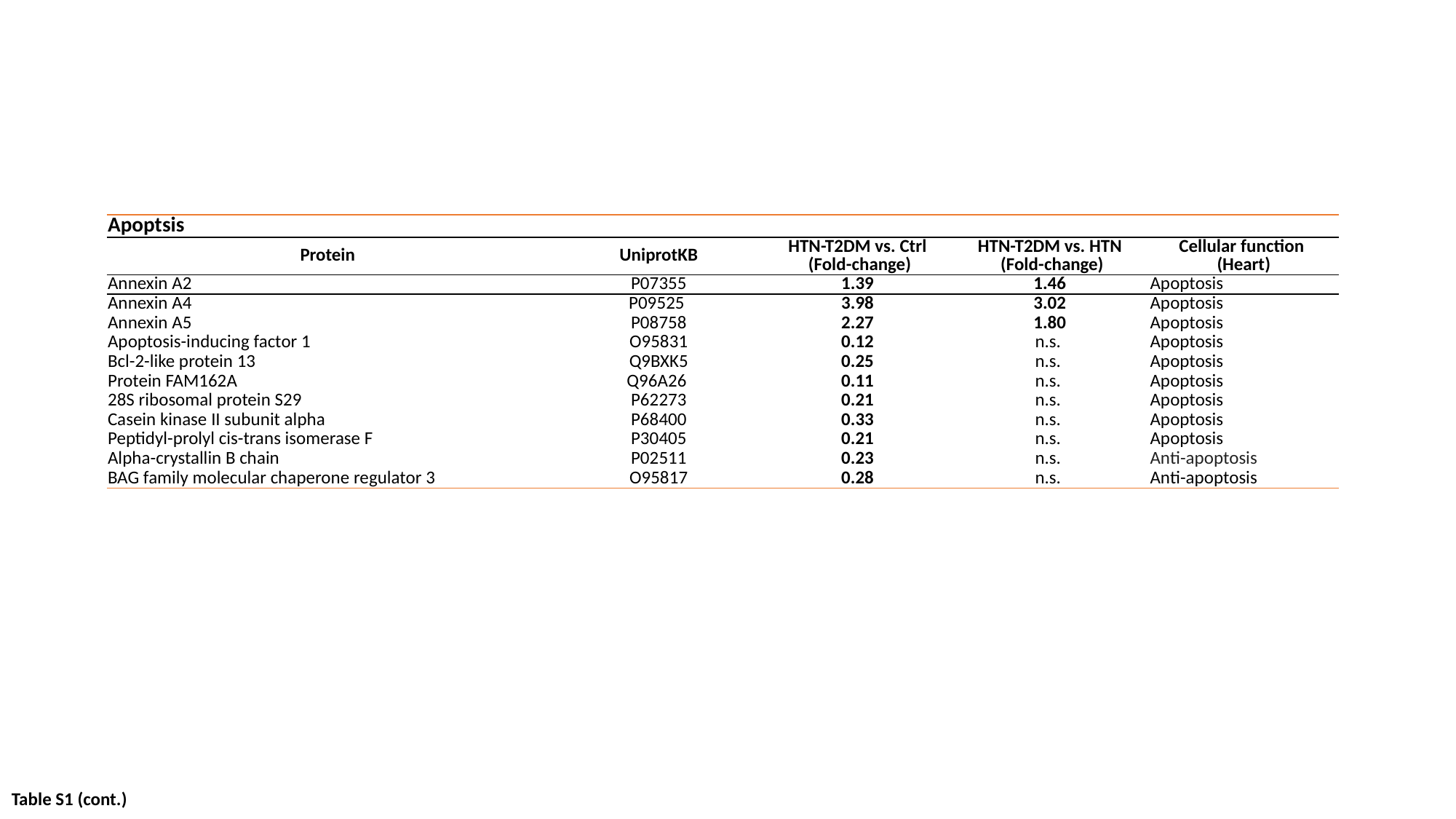

| Apoptsis |  |  |  |  |
| --- | --- | --- | --- | --- |
| Protein | UniprotKB | HTN-T2DM vs. Ctrl (Fold-change) | HTN-T2DM vs. HTN (Fold-change) | Cellular function (Heart) |
| Annexin A2 | P07355 | 1.39 | 1.46 | Apoptosis |
| Annexin A4 | P09525 | 3.98 | 3.02 | Apoptosis |
| Annexin A5 | P08758 | 2.27 | 1.80 | Apoptosis |
| Apoptosis-inducing factor 1 | O95831 | 0.12 | n.s. | Apoptosis |
| Bcl-2-like protein 13 | Q9BXK5 | 0.25 | n.s. | Apoptosis |
| Protein FAM162A | Q96A26 | 0.11 | n.s. | Apoptosis |
| 28S ribosomal protein S29 | P62273 | 0.21 | n.s. | Apoptosis |
| Casein kinase II subunit alpha | P68400 | 0.33 | n.s. | Apoptosis |
| Peptidyl-prolyl cis-trans isomerase F | P30405 | 0.21 | n.s. | Apoptosis |
| Alpha-crystallin B chain | P02511 | 0.23 | n.s. | Anti-apoptosis |
| BAG family molecular chaperone regulator 3 | O95817 | 0.28 | n.s. | Anti-apoptosis |
Table S1 (cont.)